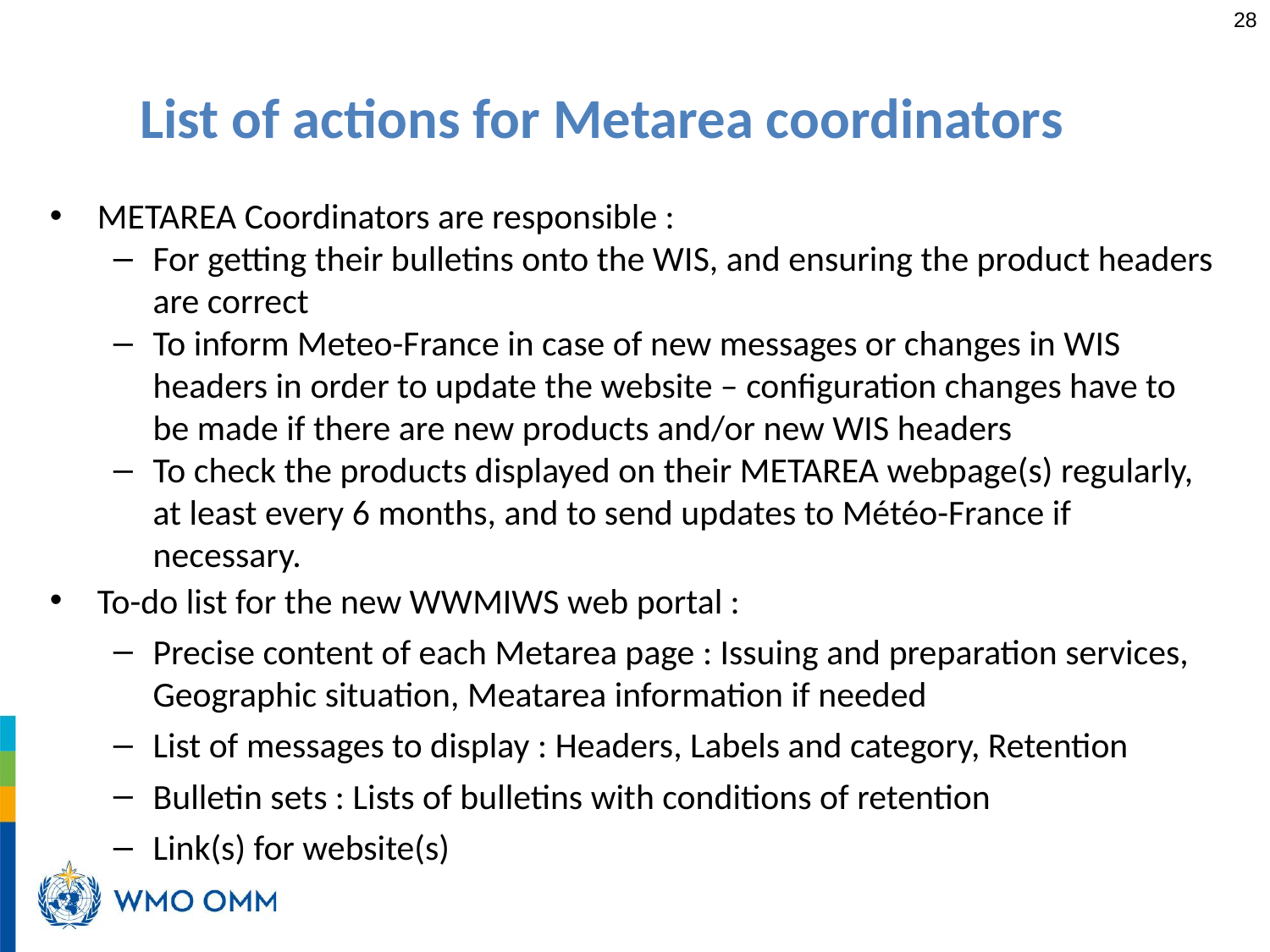

28
List of actions for Metarea coordinators
METAREA Coordinators are responsible :
For getting their bulletins onto the WIS, and ensuring the product headers are correct
To inform Meteo-France in case of new messages or changes in WIS headers in order to update the website – configuration changes have to be made if there are new products and/or new WIS headers
To check the products displayed on their METAREA webpage(s) regularly, at least every 6 months, and to send updates to Météo-France if necessary.
To-do list for the new WWMIWS web portal :
Precise content of each Metarea page : Issuing and preparation services, Geographic situation, Meatarea information if needed
List of messages to display : Headers, Labels and category, Retention
Bulletin sets : Lists of bulletins with conditions of retention
Link(s) for website(s)